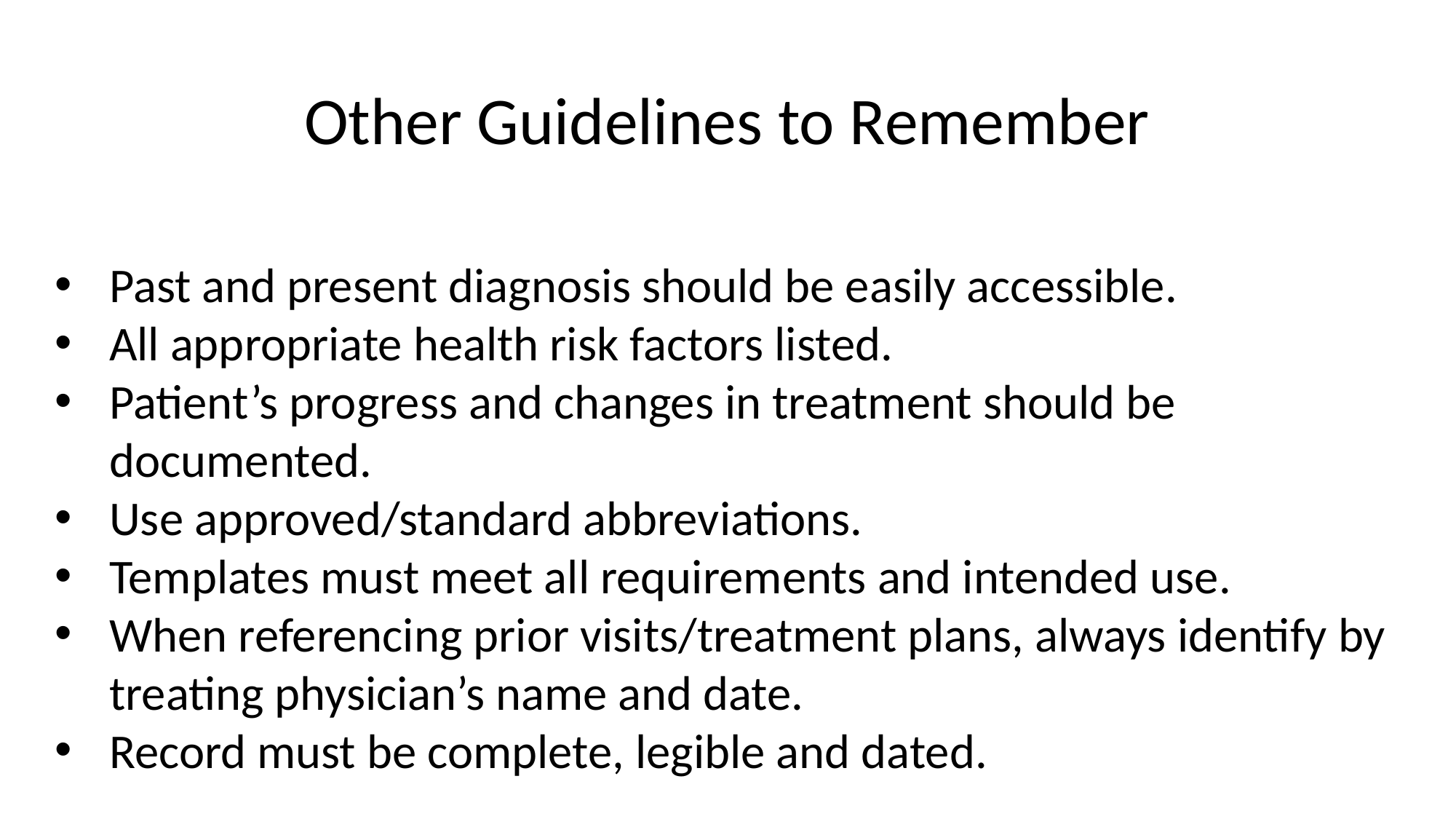

# Other Guidelines to Remember
Past and present diagnosis should be easily accessible.
All appropriate health risk factors listed.
Patient’s progress and changes in treatment should be documented.
Use approved/standard abbreviations.
Templates must meet all requirements and intended use.
When referencing prior visits/treatment plans, always identify by treating physician’s name and date.
Record must be complete, legible and dated.